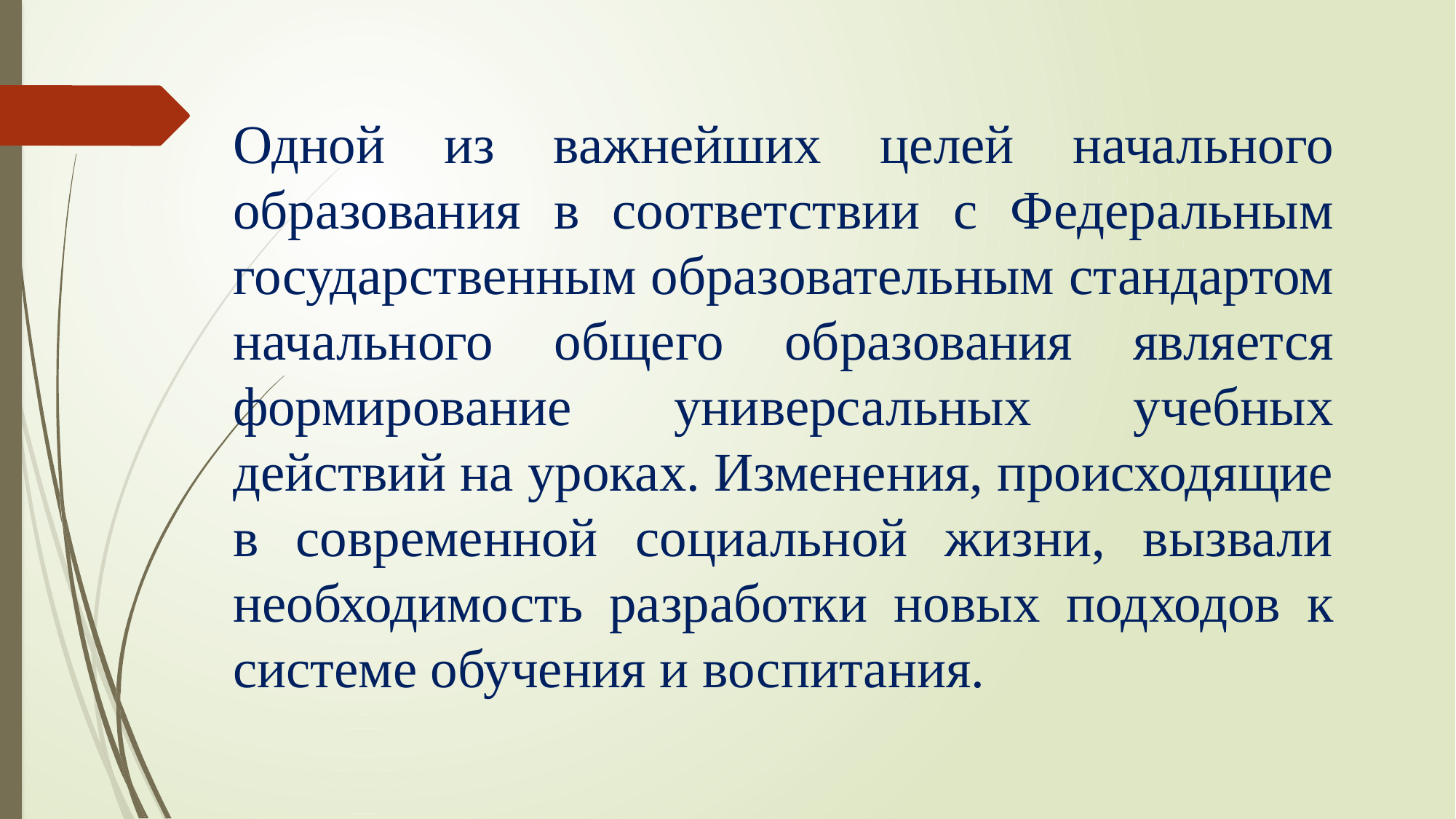

Одной из важнейших целей начального образования в соответствии с Федеральным государственным образовательным стандартом начального общего образования является формирование универсальных учебных действий на уроках. Изменения, происходящие в современной социальной жизни, вызвали необходимость разработки новых подходов к системе обучения и воспитания.